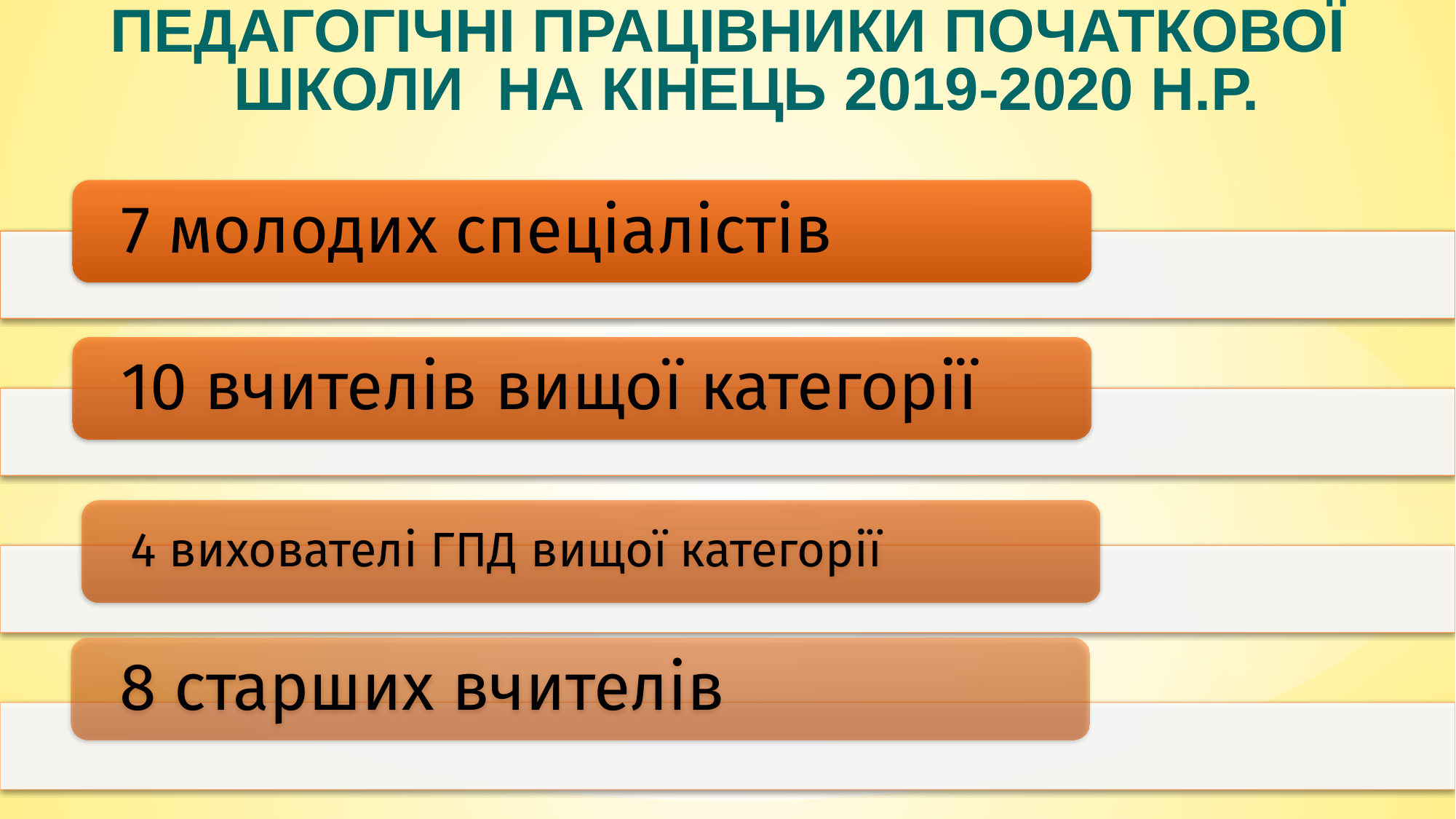

# ПЕДАГОГІЧНІ ПРАЦІВНИКИ ПОЧАТКОВОЇ ШКОЛИ  НА КІНЕЦЬ 2019-2020 Н.Р.
7 молодих спеціалістів
10 вчителів вищої категорії
4 вихователі ГПД вищої категорії
8 старших вчителів